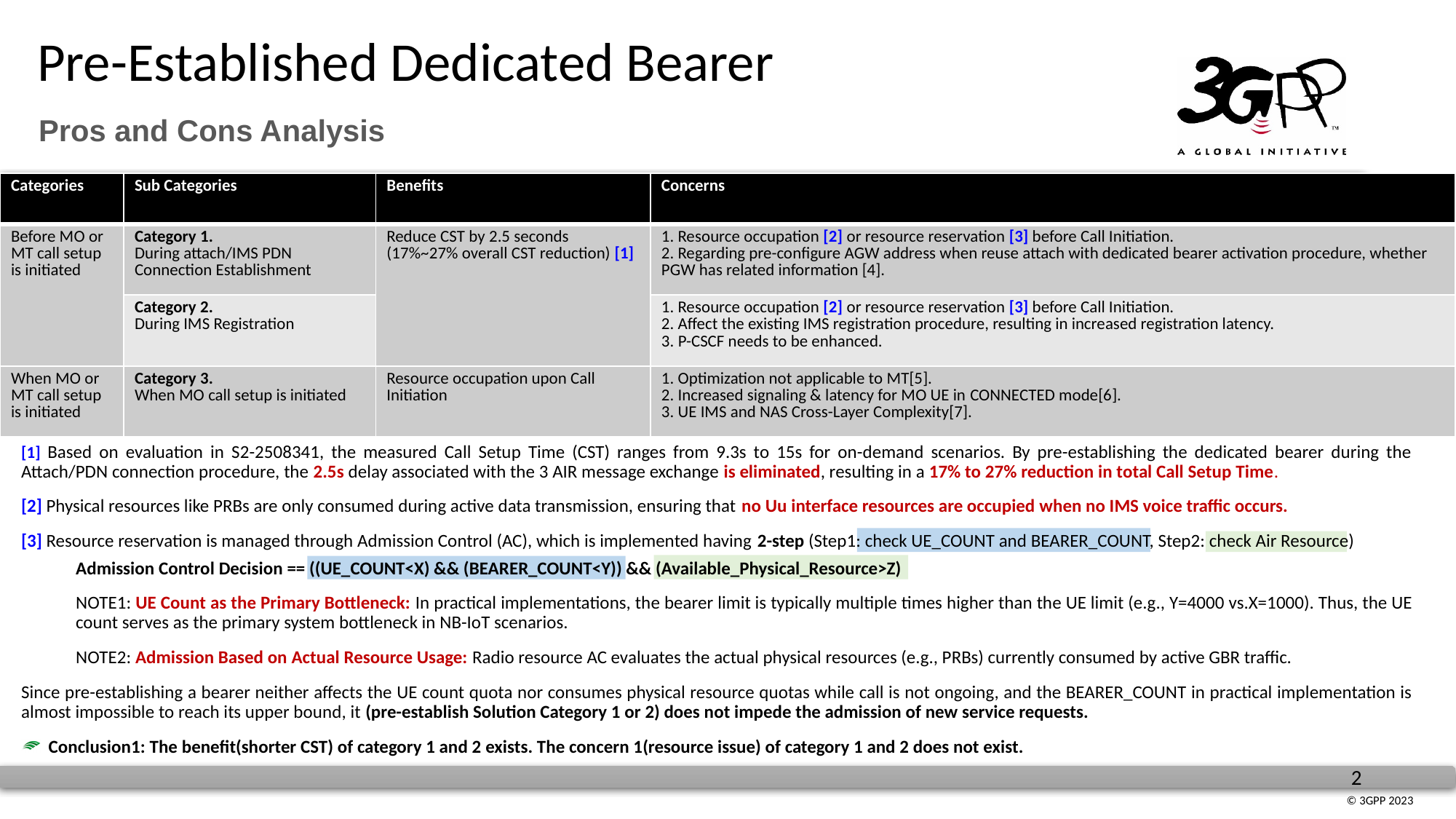

Pre-Established Dedicated Bearer
Pros and Cons Analysis
| Categories | Sub Categories | Benefits | Concerns |
| --- | --- | --- | --- |
| Before MO or MT call setup is initiated | Category 1. During attach/IMS PDN Connection Establishment | Reduce CST by 2.5 seconds (17%~27% overall CST reduction) [1] | 1. Resource occupation [2] or resource reservation [3] before Call Initiation. 2. Regarding pre-configure AGW address when reuse attach with dedicated bearer activation procedure, whether PGW has related information [4]. |
|  | Category 2. During IMS Registration |  | 1. Resource occupation [2] or resource reservation [3] before Call Initiation. 2. Affect the existing IMS registration procedure, resulting in increased registration latency. 3. P-CSCF needs to be enhanced. |
| When MO or MT call setup is initiated | Category 3. When MO call setup is initiated | Resource occupation upon Call Initiation | 1. Optimization not applicable to MT[5]. 2. Increased signaling & latency for MO UE in CONNECTED mode[6]. 3. UE IMS and NAS Cross-Layer Complexity[7]. |
[1] Based on evaluation in S2-2508341, the measured Call Setup Time (CST) ranges from 9.3s to 15s for on-demand scenarios. By pre-establishing the dedicated bearer during the Attach/PDN connection procedure, the 2.5s delay associated with the 3 AIR message exchange is eliminated, resulting in a 17% to 27% reduction in total Call Setup Time.
[2] Physical resources like PRBs are only consumed during active data transmission, ensuring that no Uu interface resources are occupied when no IMS voice traffic occurs.
[3] Resource reservation is managed through Admission Control (AC), which is implemented having 2-step (Step1: check UE_COUNT and BEARER_COUNT, Step2: check Air Resource)
Admission Control Decision == ((UE_COUNT<X) && (BEARER_COUNT<Y)) && (Available_Physical_Resource>Z)
NOTE1: UE Count as the Primary Bottleneck: In practical implementations, the bearer limit is typically multiple times higher than the UE limit (e.g., Y=4000 vs.X=1000). Thus, the UE count serves as the primary system bottleneck in NB-IoT scenarios.
NOTE2: Admission Based on Actual Resource Usage: Radio resource AC evaluates the actual physical resources (e.g., PRBs) currently consumed by active GBR traffic.
Since pre-establishing a bearer neither affects the UE count quota nor consumes physical resource quotas while call is not ongoing, and the BEARER_COUNT in practical implementation is almost impossible to reach its upper bound, it (pre-establish Solution Category 1 or 2) does not impede the admission of new service requests.
Conclusion1: The benefit(shorter CST) of category 1 and 2 exists. The concern 1(resource issue) of category 1 and 2 does not exist.